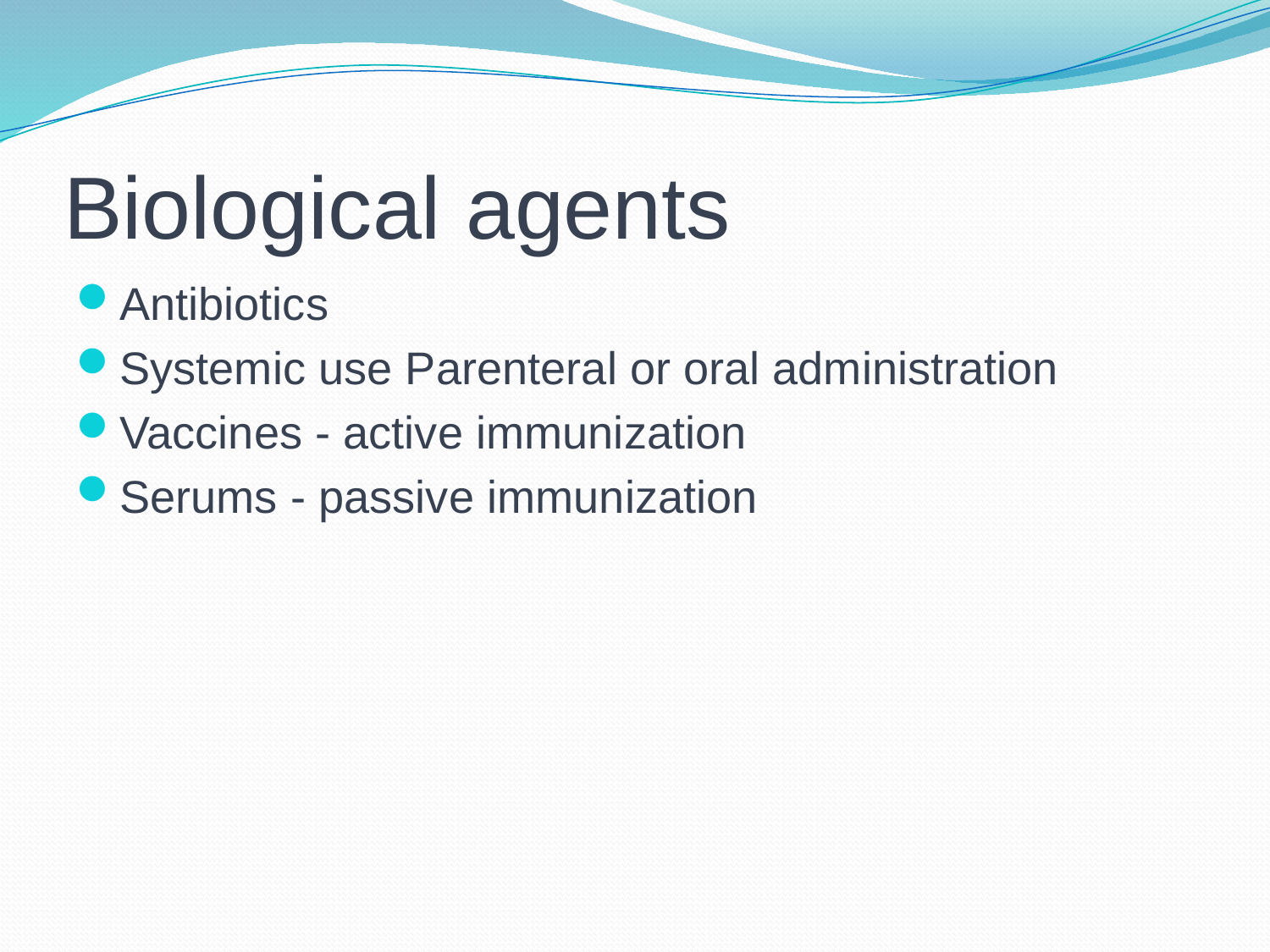

# Biological agents
Antibiotics
Systemic use Parenteral or oral administration
Vaccines - active immunization
Serums - passive immunization